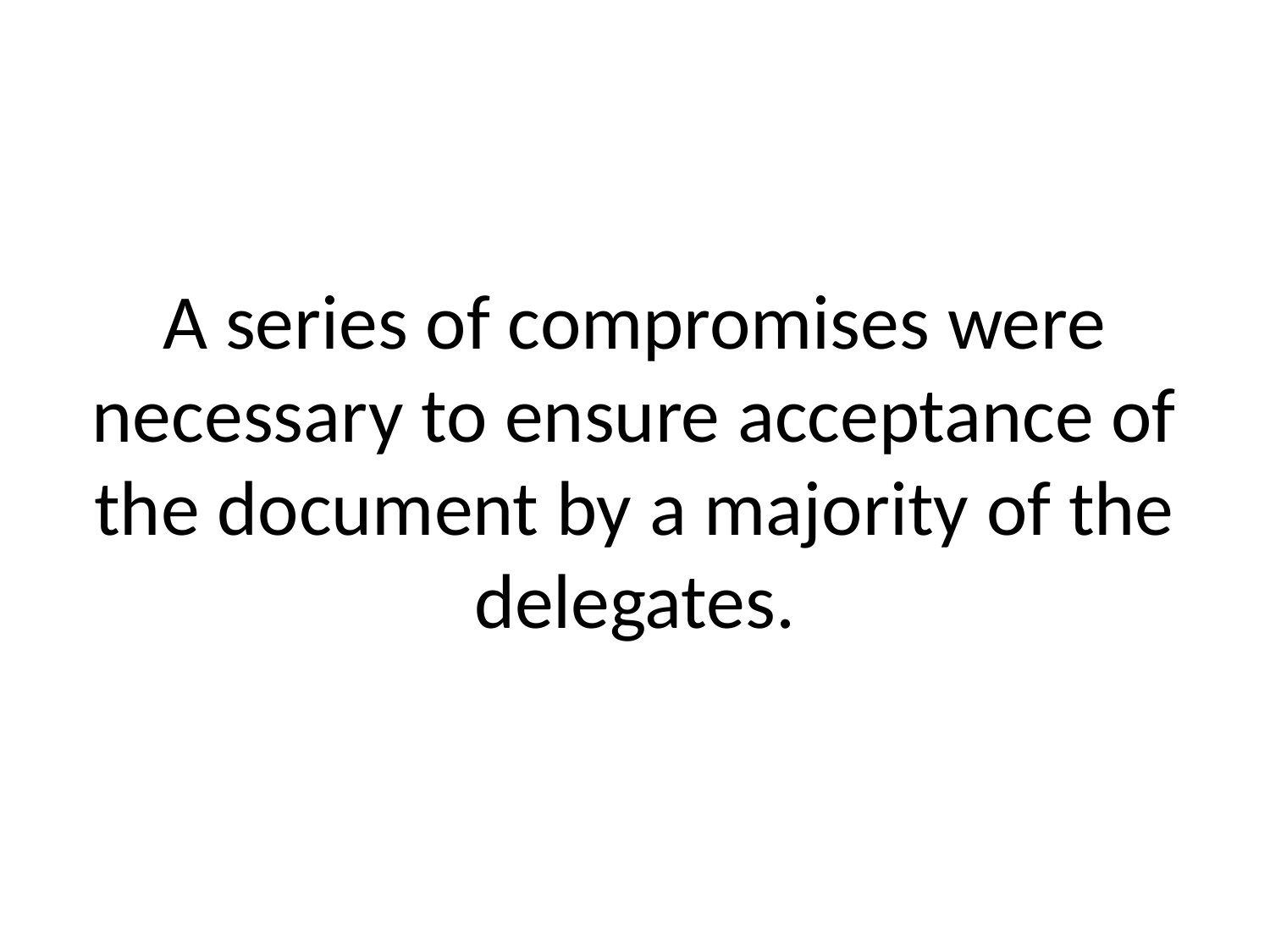

# A series of compromises were necessary to ensure acceptance of the document by a majority of the delegates.